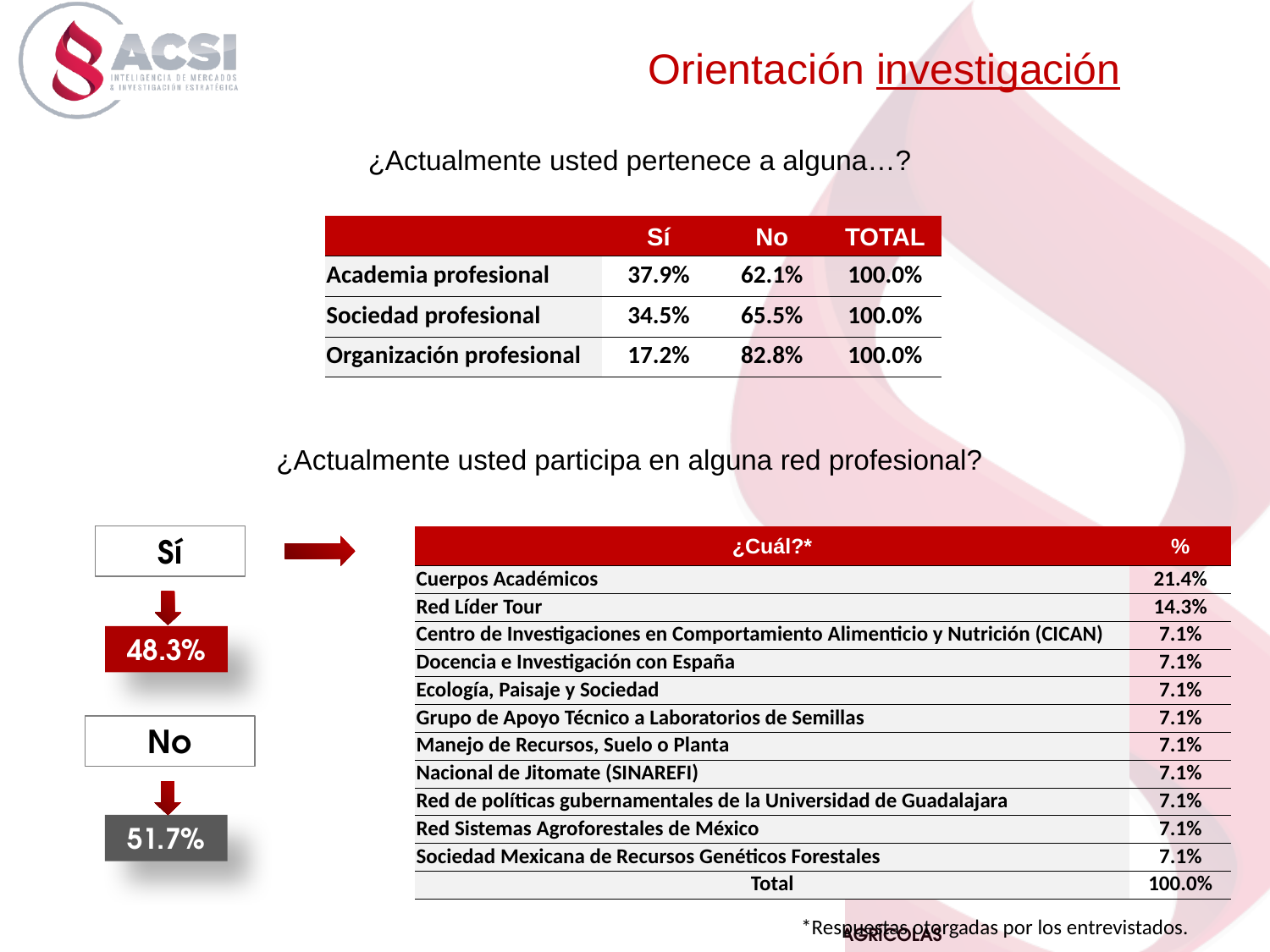

Orientación investigación
¿Actualmente usted pertenece a alguna…?
|  | Sí | No | TOTAL |
| --- | --- | --- | --- |
| Academia profesional | 37.9% | 62.1% | 100.0% |
| Sociedad profesional | 34.5% | 65.5% | 100.0% |
| Organización profesional | 17.2% | 82.8% | 100.0% |
¿Actualmente usted participa en alguna red profesional?
Sí
| ¿Cuál?\* | % |
| --- | --- |
| Cuerpos Académicos | 21.4% |
| Red Líder Tour | 14.3% |
| Centro de Investigaciones en Comportamiento Alimenticio y Nutrición (CICAN) | 7.1% |
| Docencia e Investigación con España | 7.1% |
| Ecología, Paisaje y Sociedad | 7.1% |
| Grupo de Apoyo Técnico a Laboratorios de Semillas | 7.1% |
| Manejo de Recursos, Suelo o Planta | 7.1% |
| Nacional de Jitomate (SINAREFI) | 7.1% |
| Red de políticas gubernamentales de la Universidad de Guadalajara | 7.1% |
| Red Sistemas Agroforestales de México | 7.1% |
| Sociedad Mexicana de Recursos Genéticos Forestales | 7.1% |
| Total | 100.0% |

48.3%
No

51.7%
*Respuestas otorgadas por los entrevistados.